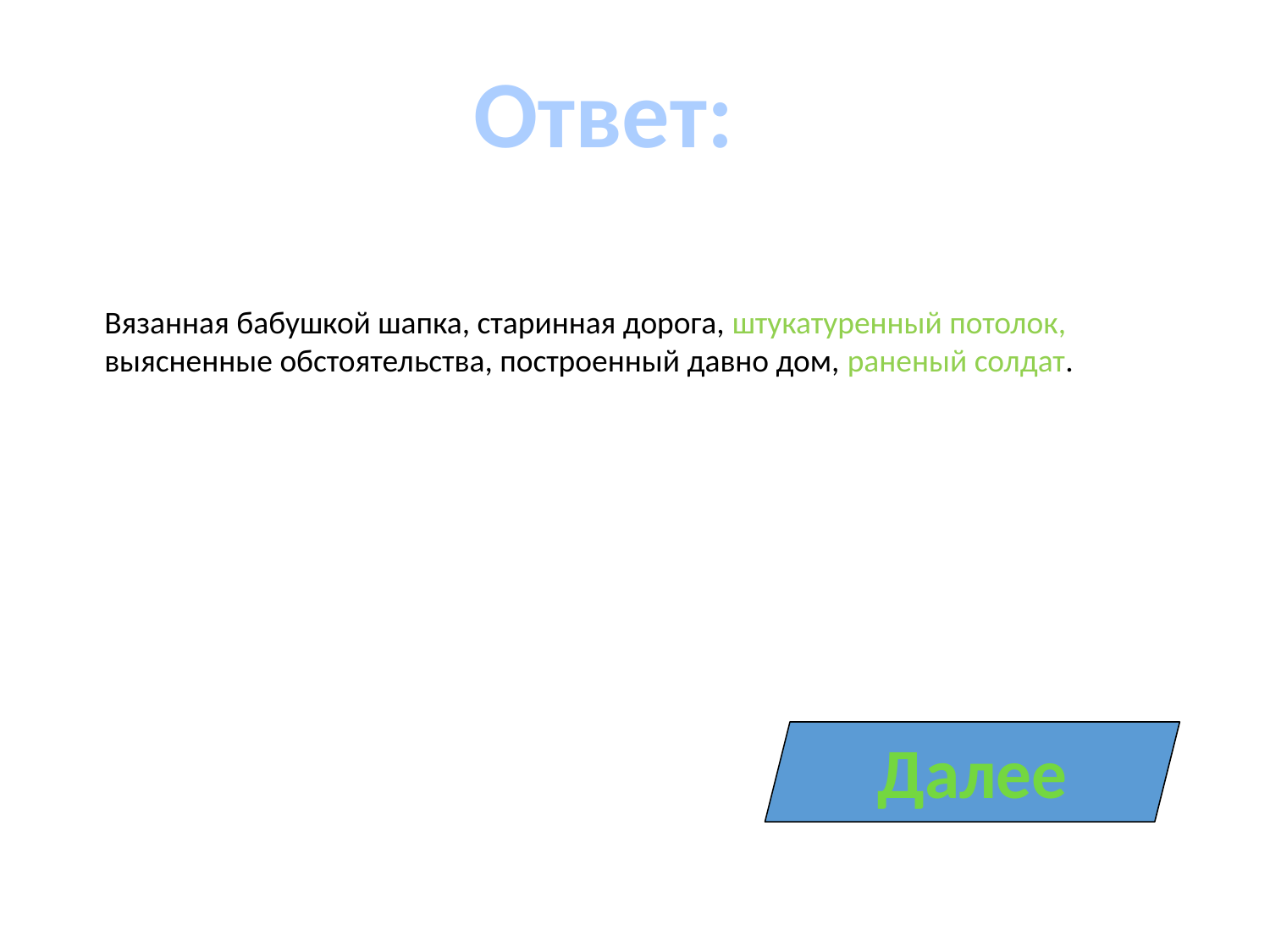

Ответ:
Вязанная бабушкой шапка, старинная дорога, штукатуренный потолок, выясненные обстоятельства, построенный давно дом, раненый солдат.

Далее